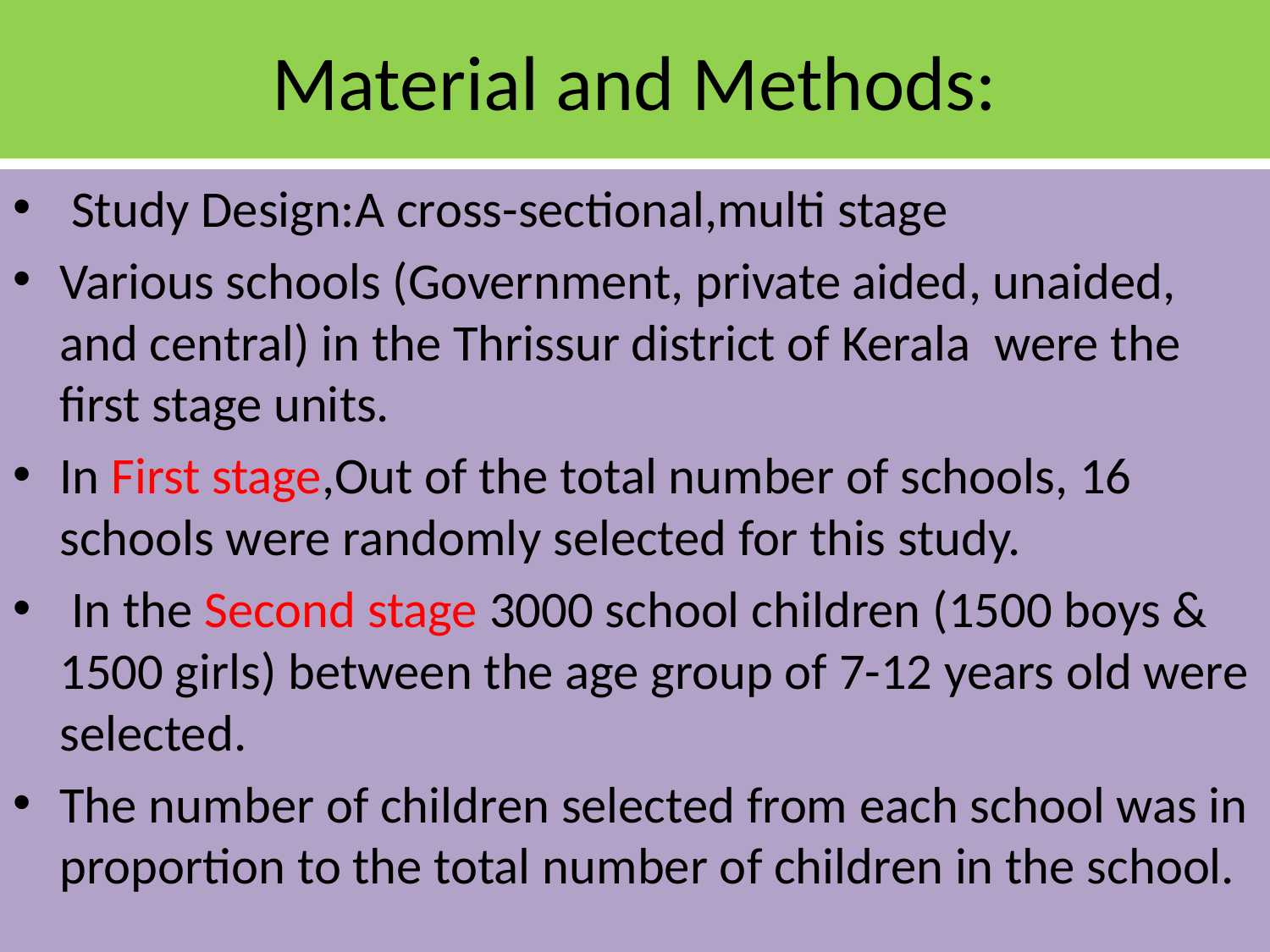

# Material and Methods:
 Study Design:A cross-sectional,multi stage
Various schools (Government, private aided, unaided, and central) in the Thrissur district of Kerala  were the first stage units.
In First stage,Out of the total number of schools, 16 schools were randomly selected for this study.
 In the Second stage 3000 school children (1500 boys & 1500 girls) between the age group of 7-12 years old were selected.
The number of children selected from each school was in proportion to the total number of children in the school.